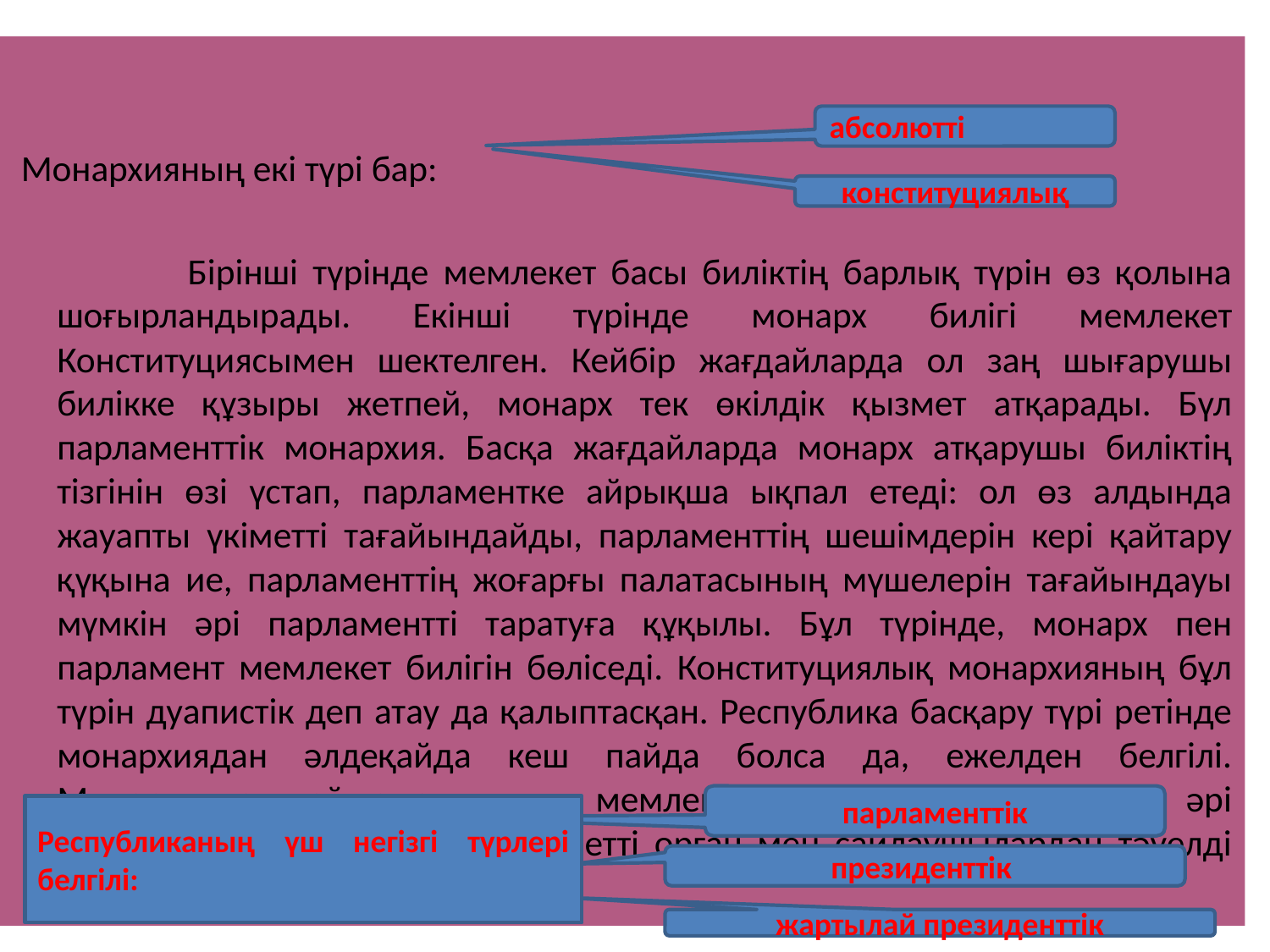

Монархияның екі түрі бар:

            Бірінші түрінде мемлекет басы биліктің барлық түрін өз қолына шоғырландырады. Екінші түрінде монарх билігі мемлекет Конституциясымен шектелген. Кейбір жағдайларда ол заң шығарушы билікке құзыры жетпей, монарх тек өкілдік қызмет атқарады. Бүл парламенттік монархия. Басқа жағдайларда монарх атқарушы биліктің тізгінін өзі үстап, парламентке айрықша ықпал етеді: ол өз алдында жауапты үкіметті тағайындайды, парламенттің шешімдерін кері қайтару қүқына ие, парламенттің жоғарғы палатасының мүшелерін тағайындауы мүмкін әрі парламентті таратуға құқылы. Бұл түрінде, монарх пен парламент мемлекет билігін бөліседі. Конституциялық монархияның бұл түрін дуапистік деп атау да қалыптасқан. Республика басқару түрі ретінде монархиядан әлдеқайда кеш пайда болса да, ежелден белгілі. Монархиядан айырмашылығы мемлекет басшылығы ауыспалы әрі сайланбалы, ал оның билігі өкілетті орган мен сайлаушылардан тәуелді болып келеді.

абсолютті
конституциялық
парламенттік
Республиканың үш негізгі түрлері белгілі:
президенттік
жартылай президенттік